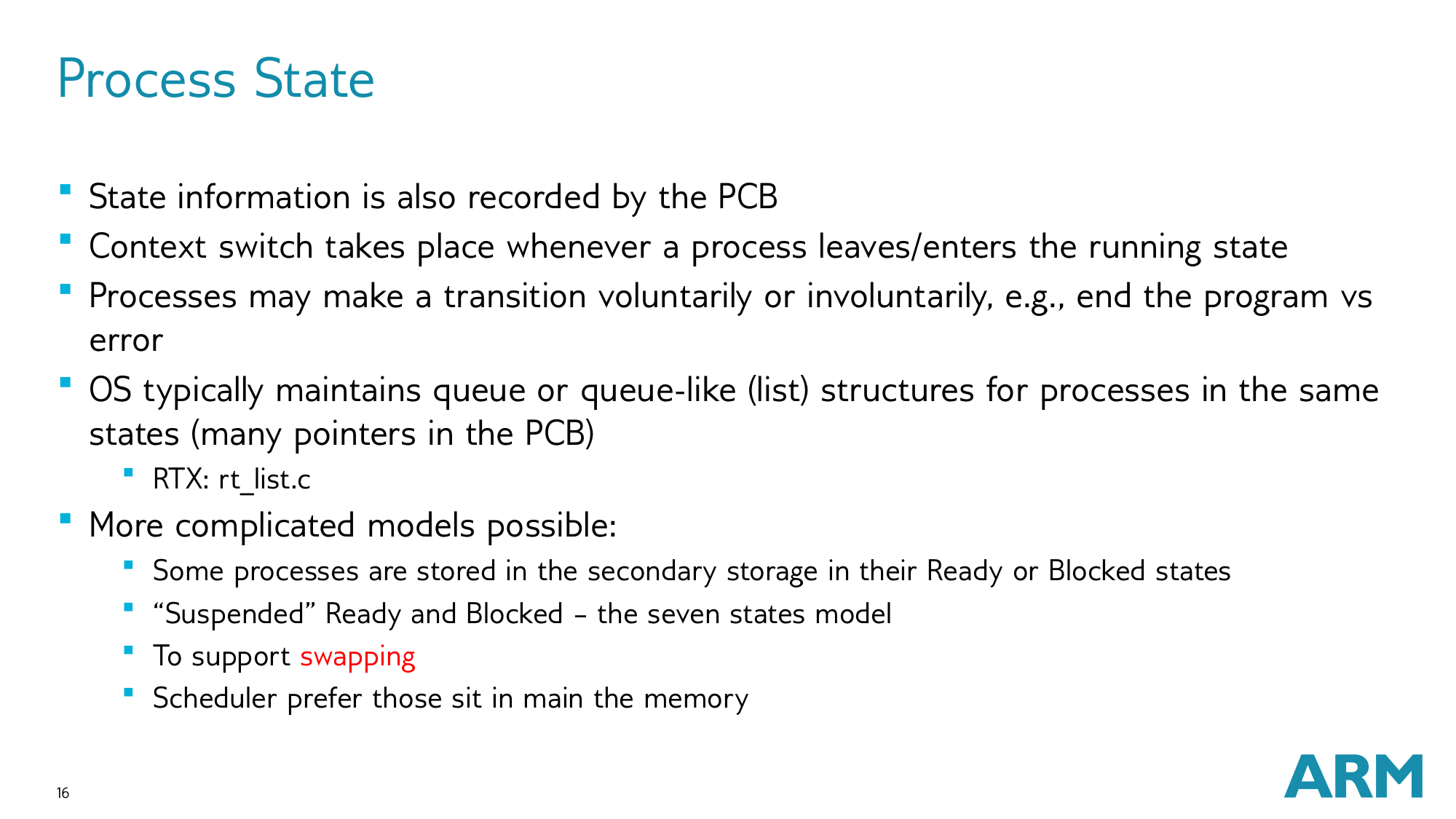

# Process State
State information is also recorded by the PCB
Context switch takes place whenever a process leaves/enters the running state
Processes may make a transition voluntarily or involuntarily, e.g., end the program vs error
OS typically maintains queue or queue-like (list) structures for processes in the same states (many pointers in the PCB)
RTX: rt_list.c
More complicated models possible:
Some processes are stored in the secondary storage in their Ready or Blocked states
“Suspended” Ready and Blocked – the seven states model
To support swapping
Scheduler prefer those sit in main the memory